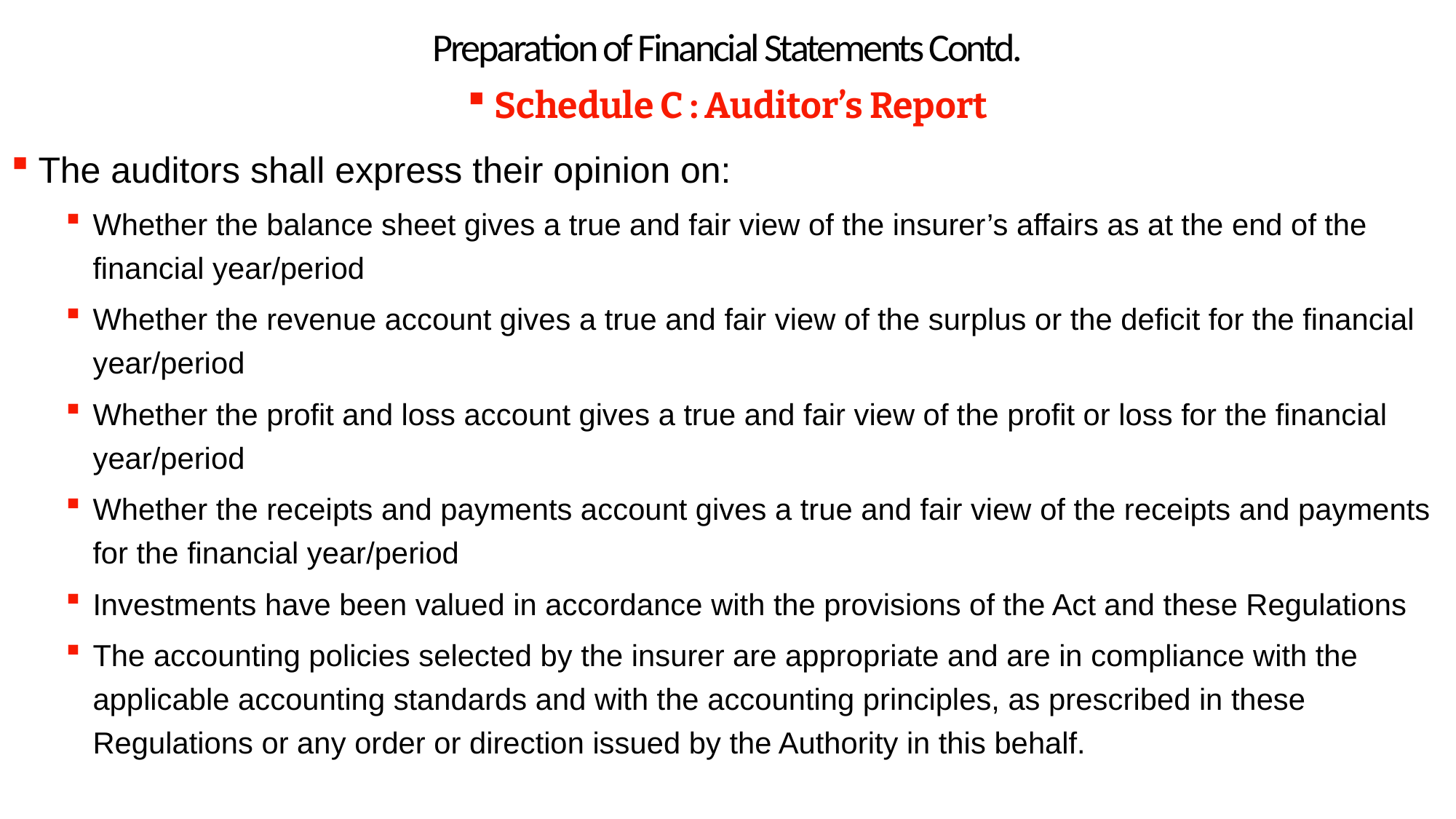

Preparation of Financial Statements Contd.
Schedule C : Auditor’s Report

The auditors shall express their opinion on:
Whether the balance sheet gives a true and fair view of the insurer’s affairs as at the end of the financial year/period
Whether the revenue account gives a true and fair view of the surplus or the deficit for the financial year/period
Whether the profit and loss account gives a true and fair view of the profit or loss for the financial year/period
Whether the receipts and payments account gives a true and fair view of the receipts and payments for the financial year/period
Investments have been valued in accordance with the provisions of the Act and these Regulations
The accounting policies selected by the insurer are appropriate and are in compliance with the applicable accounting standards and with the accounting principles, as prescribed in these Regulations or any order or direction issued by the Authority in this behalf.